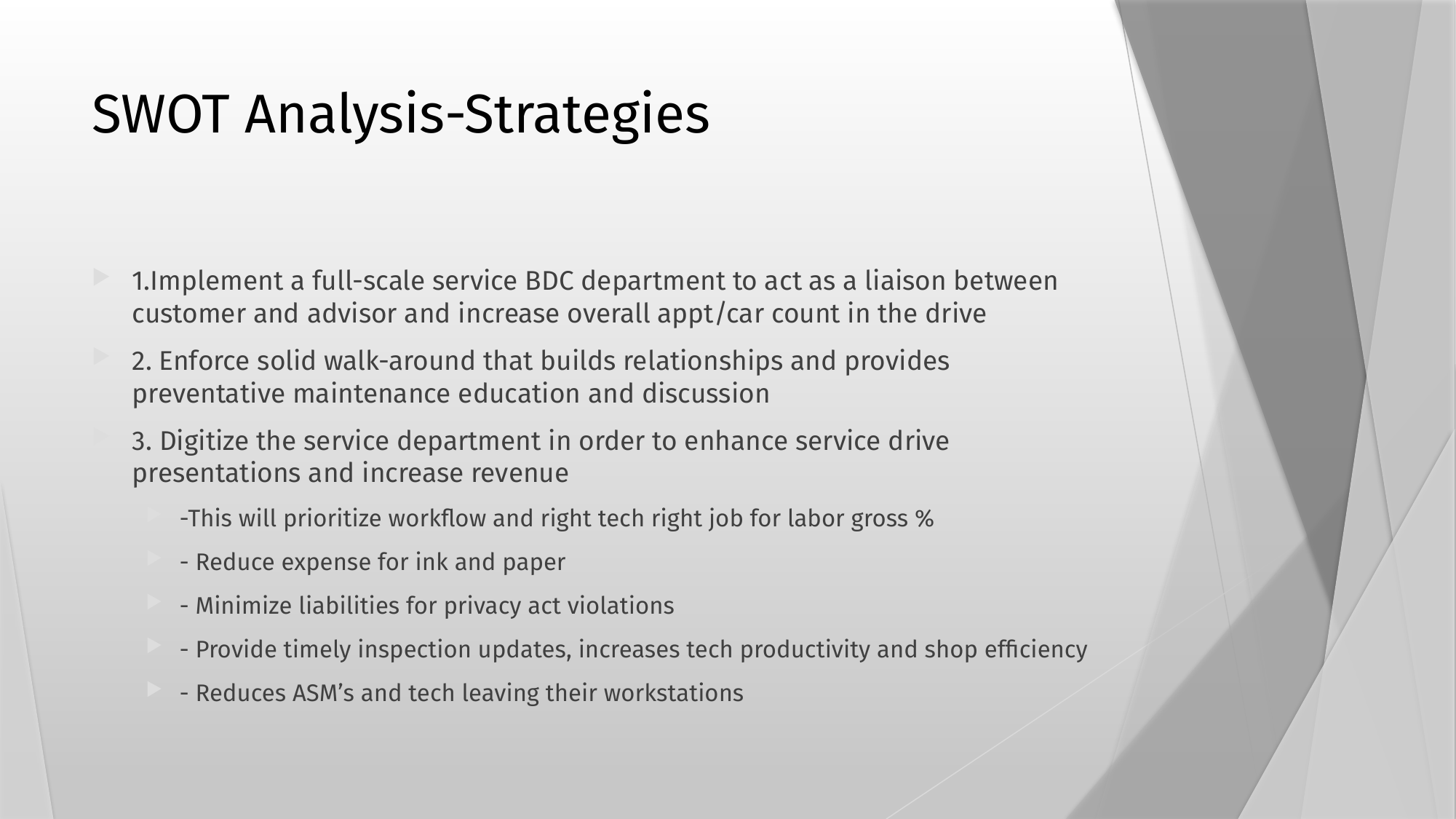

# SWOT Analysis-Strategies
1.Implement a full-scale service BDC department to act as a liaison between customer and advisor and increase overall appt/car count in the drive
2. Enforce solid walk-around that builds relationships and provides preventative maintenance education and discussion
3. Digitize the service department in order to enhance service drive presentations and increase revenue
-This will prioritize workflow and right tech right job for labor gross %
- Reduce expense for ink and paper
- Minimize liabilities for privacy act violations
- Provide timely inspection updates, increases tech productivity and shop efficiency
- Reduces ASM’s and tech leaving their workstations